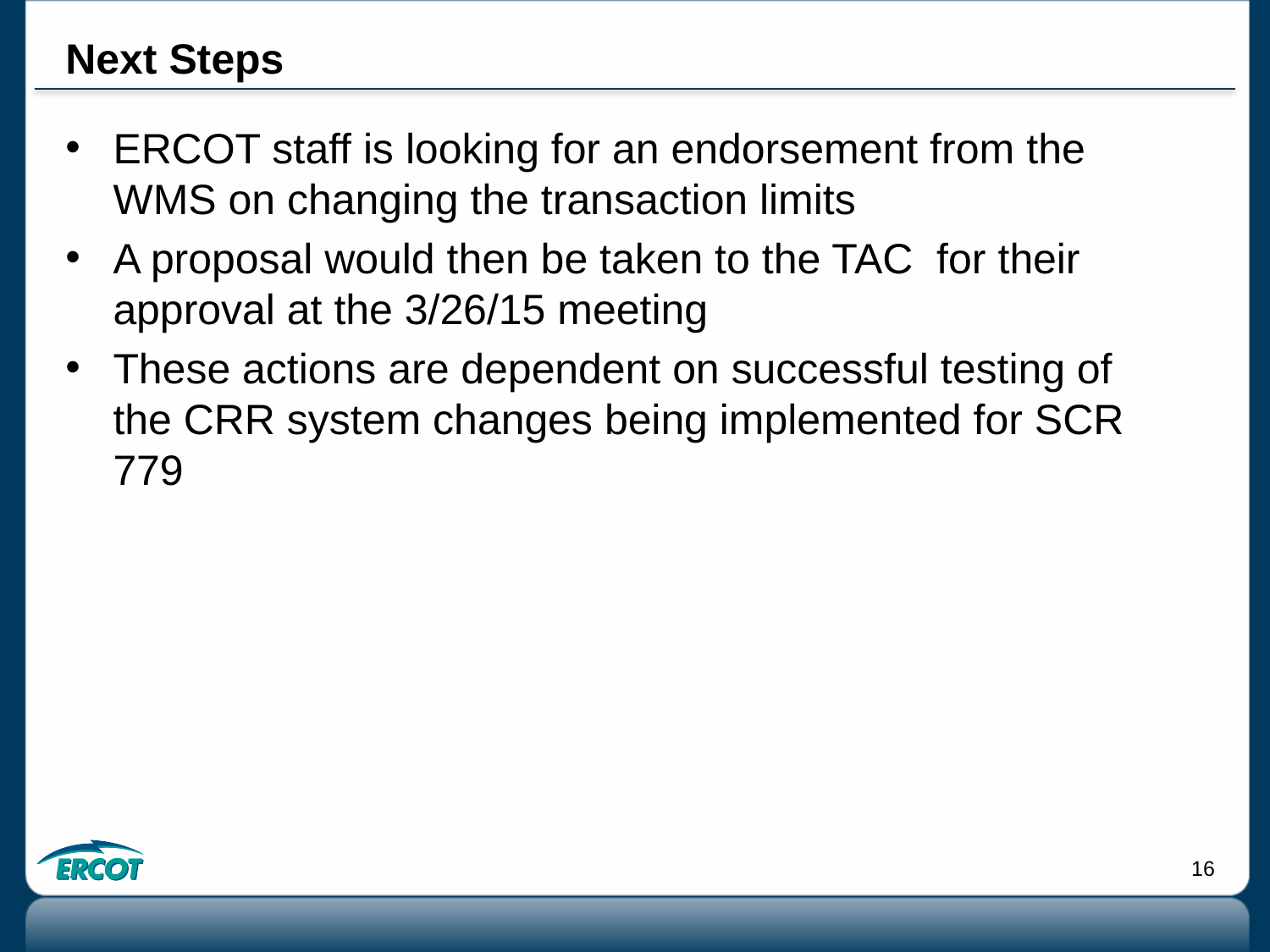

# Next Steps
ERCOT staff is looking for an endorsement from the WMS on changing the transaction limits
A proposal would then be taken to the TAC  for their approval at the 3/26/15 meeting
These actions are dependent on successful testing of the CRR system changes being implemented for SCR 779